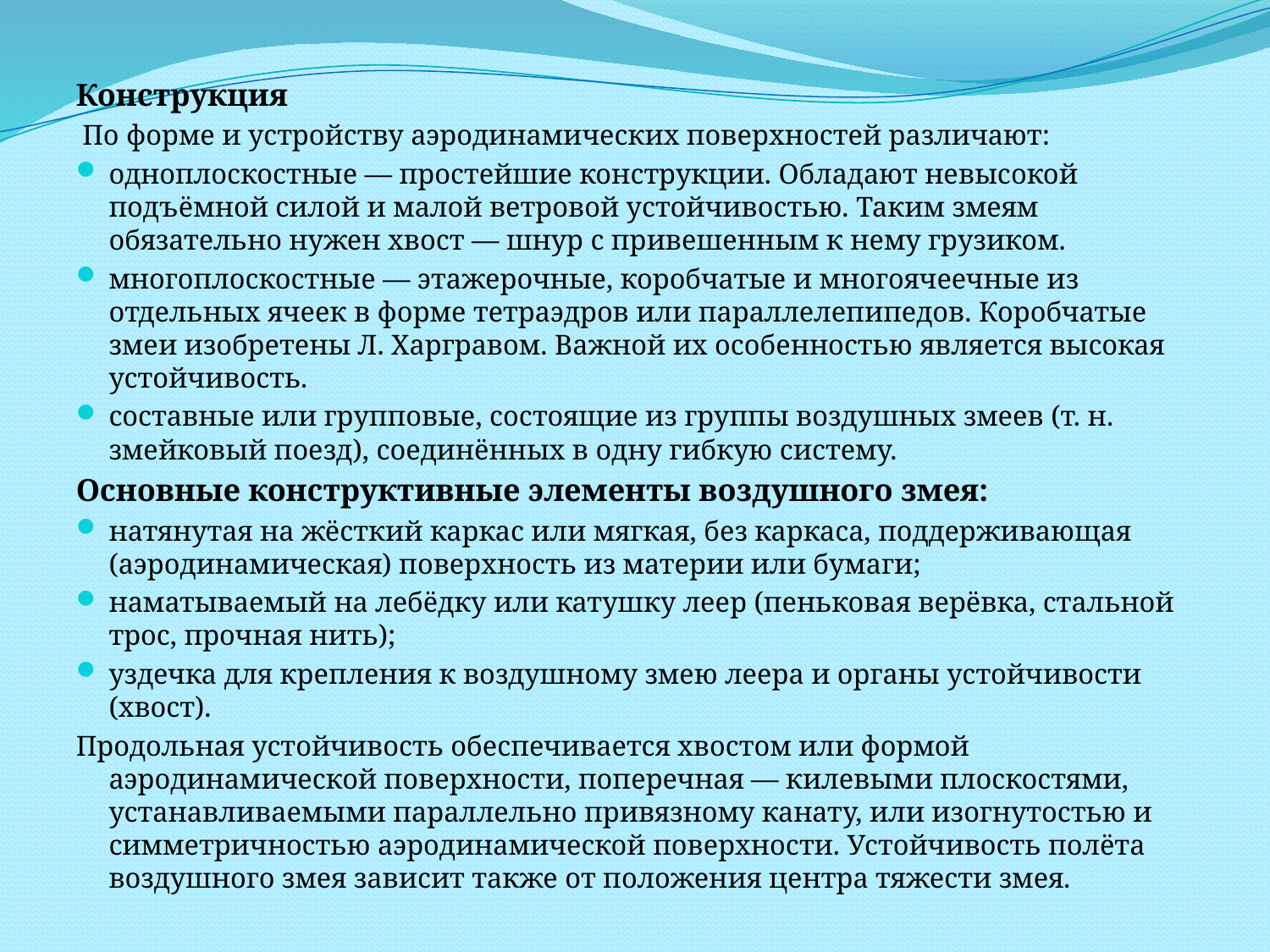

Конструкция
 По форме и устройству аэродинамических поверхностей различают:
одноплоскостные — простейшие конструкции. Обладают невысокой подъёмной силой и малой ветровой устойчивостью. Таким змеям обязательно нужен хвост — шнур с привешенным к нему грузиком.
многоплоскостные — этажерочные, коробчатые и многоячеечные из отдельных ячеек в форме тетраэдров или параллелепипедов. Коробчатые змеи изобретены Л. Харгравом. Важной их особенностью является высокая устойчивость.
составные или групповые, состоящие из группы воздушных змеев (т. н. змейковый поезд), соединённых в одну гибкую систему.
Основные конструктивные элементы воздушного змея:
натянутая на жёсткий каркас или мягкая, без каркаса, поддерживающая (аэродинамическая) поверхность из материи или бумаги;
наматываемый на лебёдку или катушку леер (пеньковая верёвка, стальной трос, прочная нить);
уздечка для крепления к воздушному змею леера и органы устойчивости (хвост).
Продольная устойчивость обеспечивается хвостом или формой аэродинамической поверхности, поперечная — килевыми плоскостями, устанавливаемыми параллельно привязному канату, или изогнутостью и симметричностью аэродинамической поверхности. Устойчивость полёта воздушного змея зависит также от положения центра тяжести змея.